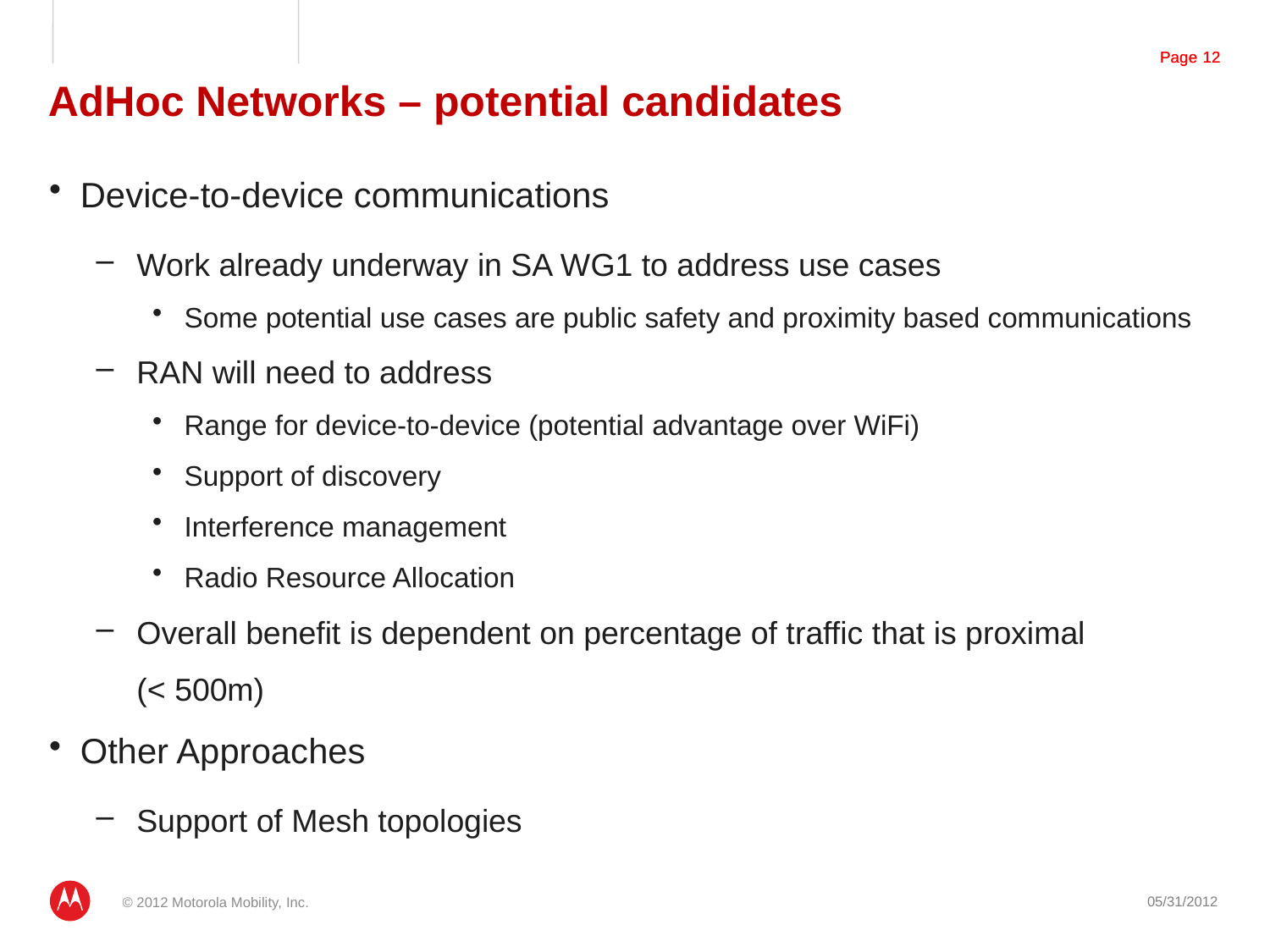

# AdHoc Networks – potential candidates
Device-to-device communications
Work already underway in SA WG1 to address use cases
Some potential use cases are public safety and proximity based communications
RAN will need to address
Range for device-to-device (potential advantage over WiFi)
Support of discovery
Interference management
Radio Resource Allocation
Overall benefit is dependent on percentage of traffic that is proximal
	(< 500m)
Other Approaches
Support of Mesh topologies
05/31/2012
© 2012 Motorola Mobility, Inc.